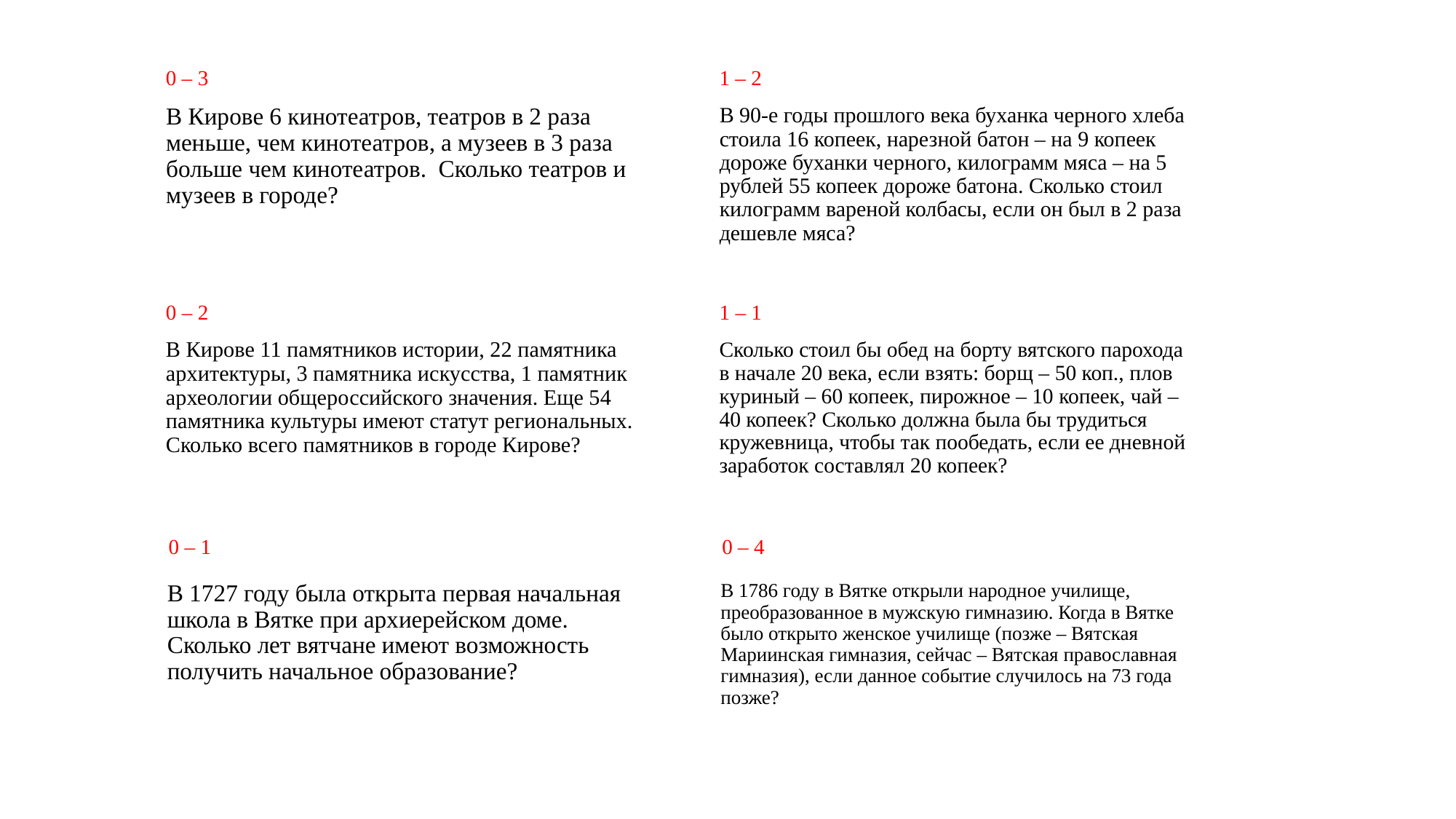

0 – 3
1 – 2
В Кирове 6 кинотеатров, театров в 2 раза меньше, чем кинотеатров, а музеев в 3 раза больше чем кинотеатров.  Сколько театров и музеев в городе?
В 90-е годы прошлого века буханка черного хлеба стоила 16 копеек, нарезной батон – на 9 копеек дороже буханки черного, килограмм мяса – на 5 рублей 55 копеек дороже батона. Сколько стоил килограмм вареной колбасы, если он был в 2 раза дешевле мяса?
0 – 2
1 – 1
В Кирове 11 памятников истории, 22 памятника архитектуры, 3 памятника искусства, 1 памятник археологии общероссийского значения. Еще 54 памятника культуры имеют статут региональных. Сколько всего памятников в городе Кирове?
Сколько стоил бы обед на борту вятского парохода в начале 20 века, если взять: борщ – 50 коп., плов куриный – 60 копеек, пирожное – 10 копеек, чай – 40 копеек? Сколько должна была бы трудиться кружевница, чтобы так пообедать, если ее дневной заработок составлял 20 копеек?
0 – 1
0 – 4
В 1727 году была открыта первая начальная школа в Вятке при архиерейском доме. Сколько лет вятчане имеют возможность получить начальное образование?
В 1786 году в Вятке открыли народное училище, преобразованное в мужскую гимназию. Когда в Вятке было открыто женское училище (позже – Вятская Мариинская гимназия, сейчас – Вятская православная гимназия), если данное событие случилось на 73 года позже?